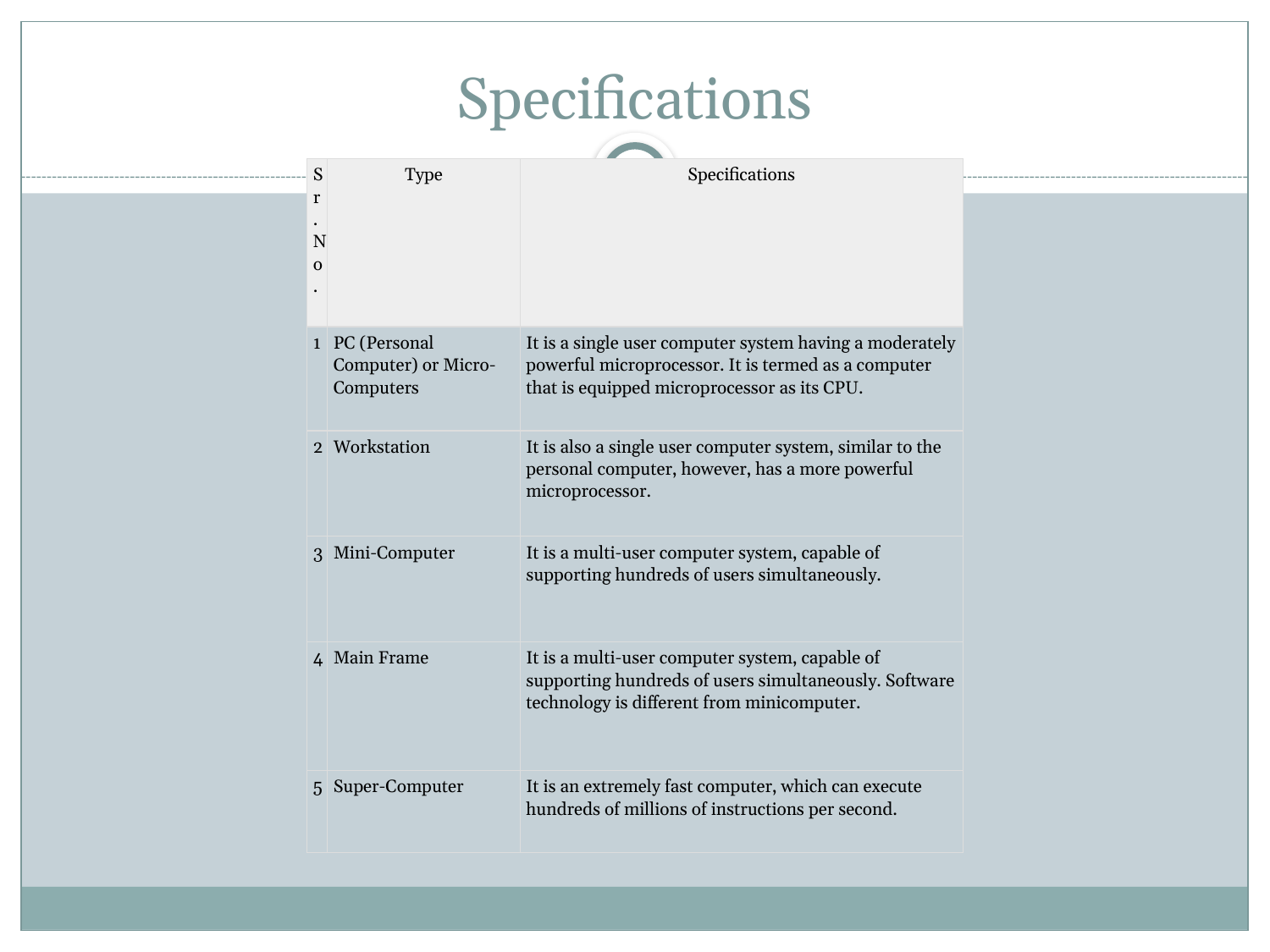

# Specifications
| Sr.No. | Type | Specifications |
| --- | --- | --- |
| 1 | PC (Personal Computer) or Micro-Computers | It is a single user computer system having a moderately powerful microprocessor. It is termed as a computer that is equipped microprocessor as its CPU. |
| 2 | Workstation | It is also a single user computer system, similar to the personal computer, however, has a more powerful microprocessor. |
| 3 | Mini-Computer | It is a multi-user computer system, capable of supporting hundreds of users simultaneously. |
| 4 | Main Frame | It is a multi-user computer system, capable of supporting hundreds of users simultaneously. Software technology is different from minicomputer. |
| 5 | Super-Computer | It is an extremely fast computer, which can execute hundreds of millions of instructions per second. |